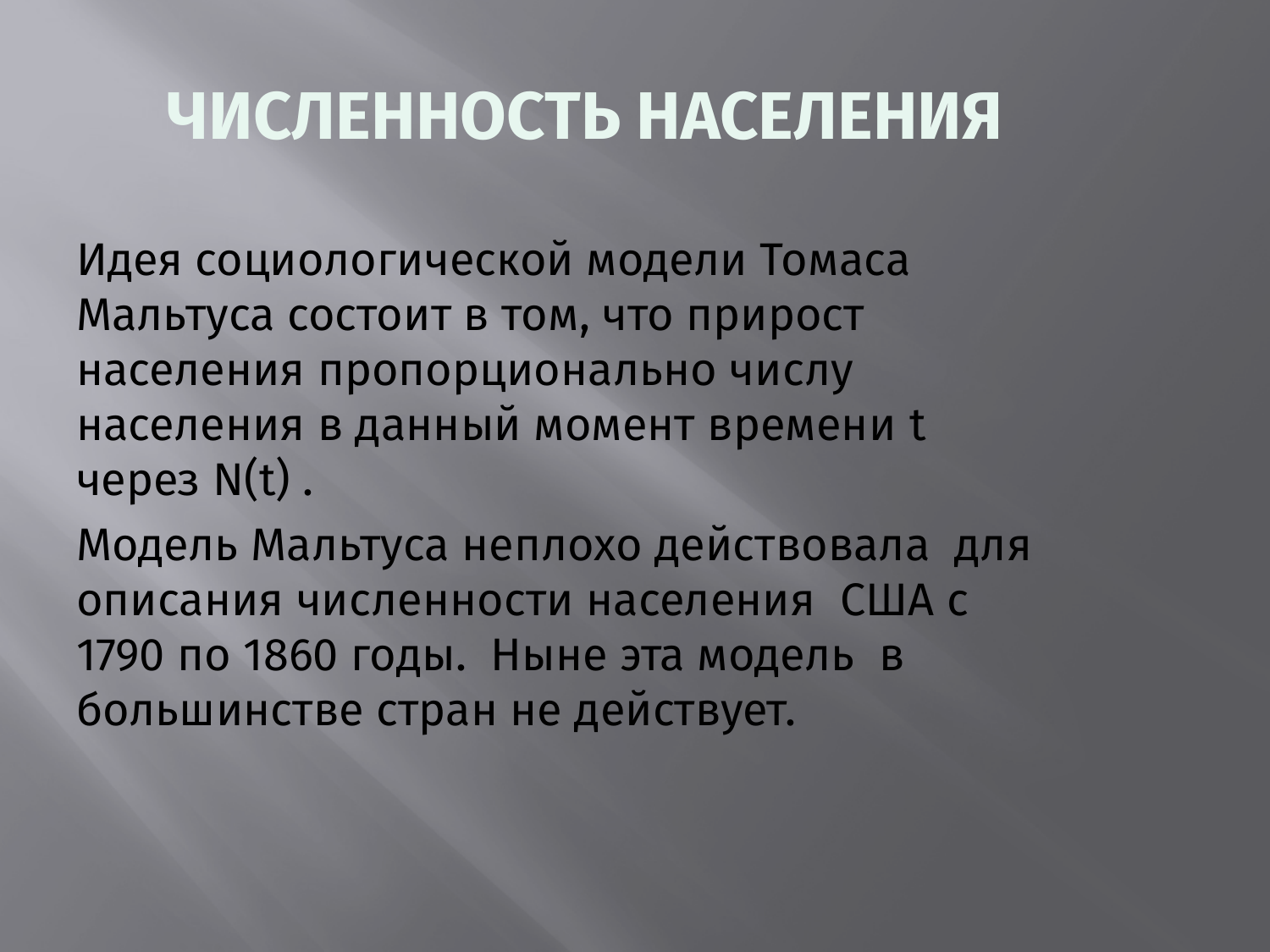

Численность населения
Идея социологической модели Томаса Мальтуса состоит в том, что прирост населения пропорционально числу населения в данный момент времени t через N(t) .
Модель Мальтуса неплохо действовала  для описания численности населения  США с 1790 по 1860 годы.  Ныне эта модель  в большинстве стран не действует.